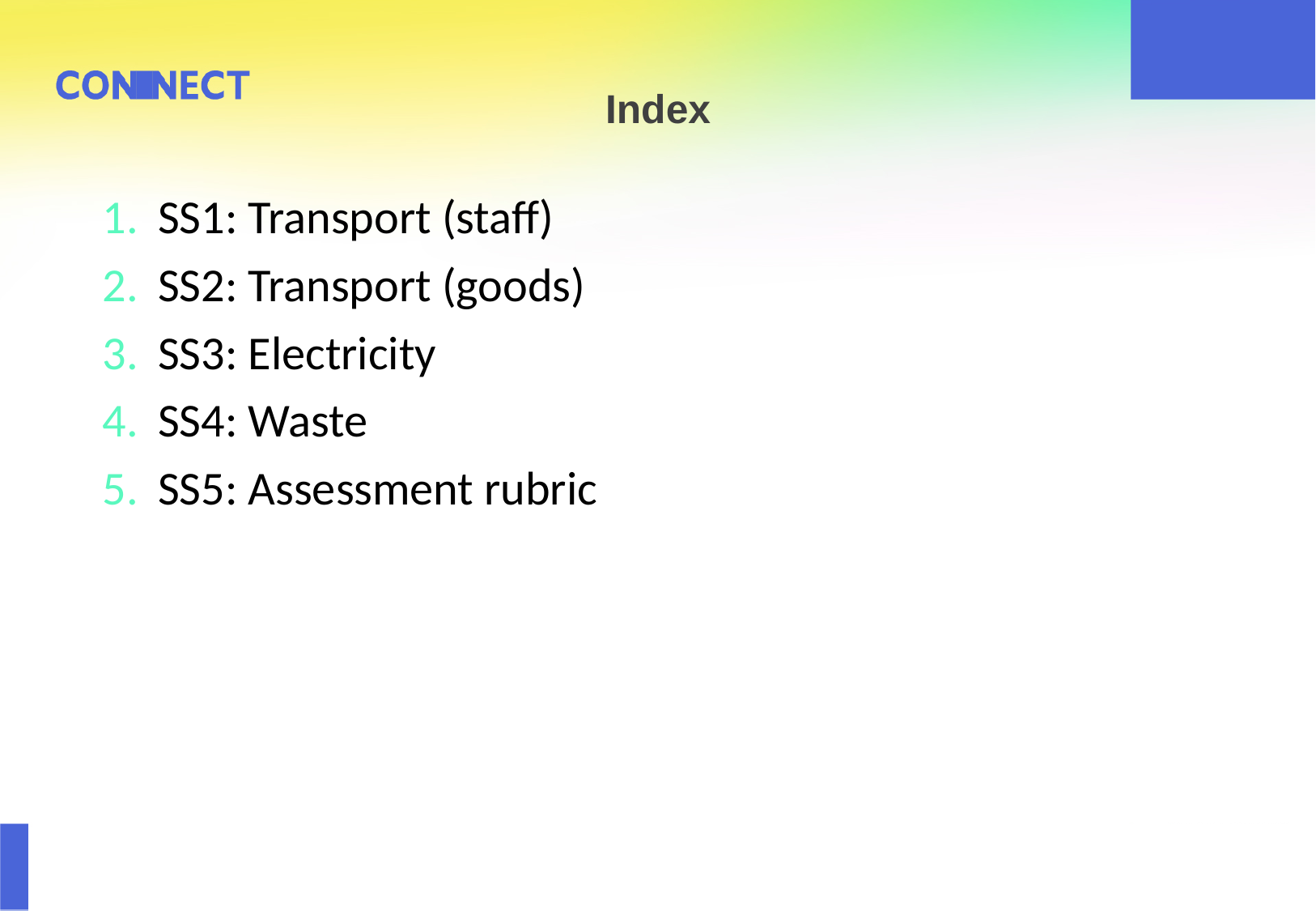

Index
SS1: Transport (staff)
SS2: Transport (goods)
SS3: Electricity
SS4: Waste
SS5: Assessment rubric